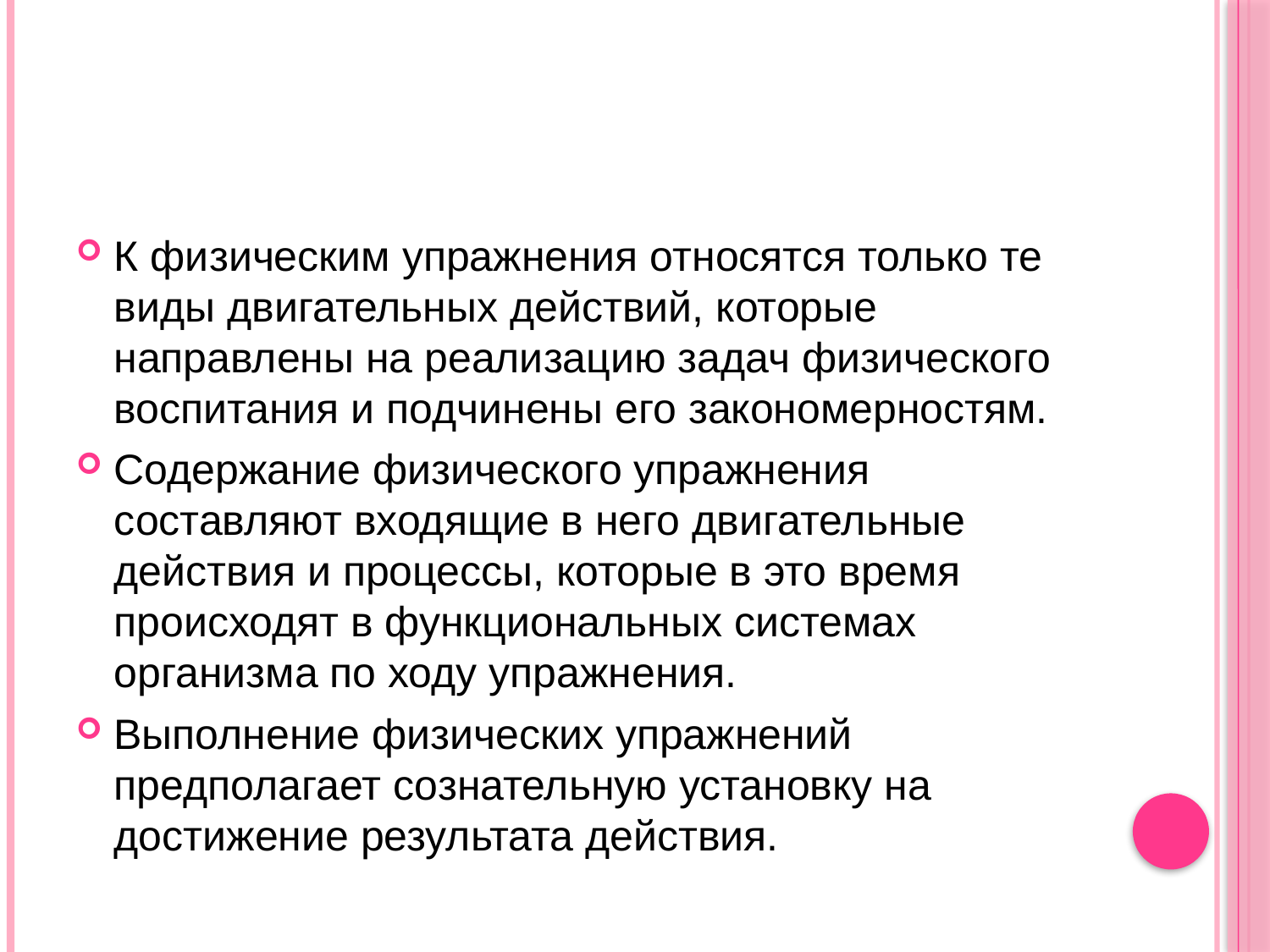

К физическим упражнения относятся только те виды двигательных действий, которые направлены на реализацию задач физического воспитания и подчинены его закономерностям.
Содержание физического упражнения составляют входящие в него двигательные действия и процессы, которые в это время происходят в функциональных системах организма по ходу упражнения.
Выполнение физических упражнений предполагает сознательную установку на достижение результата действия.